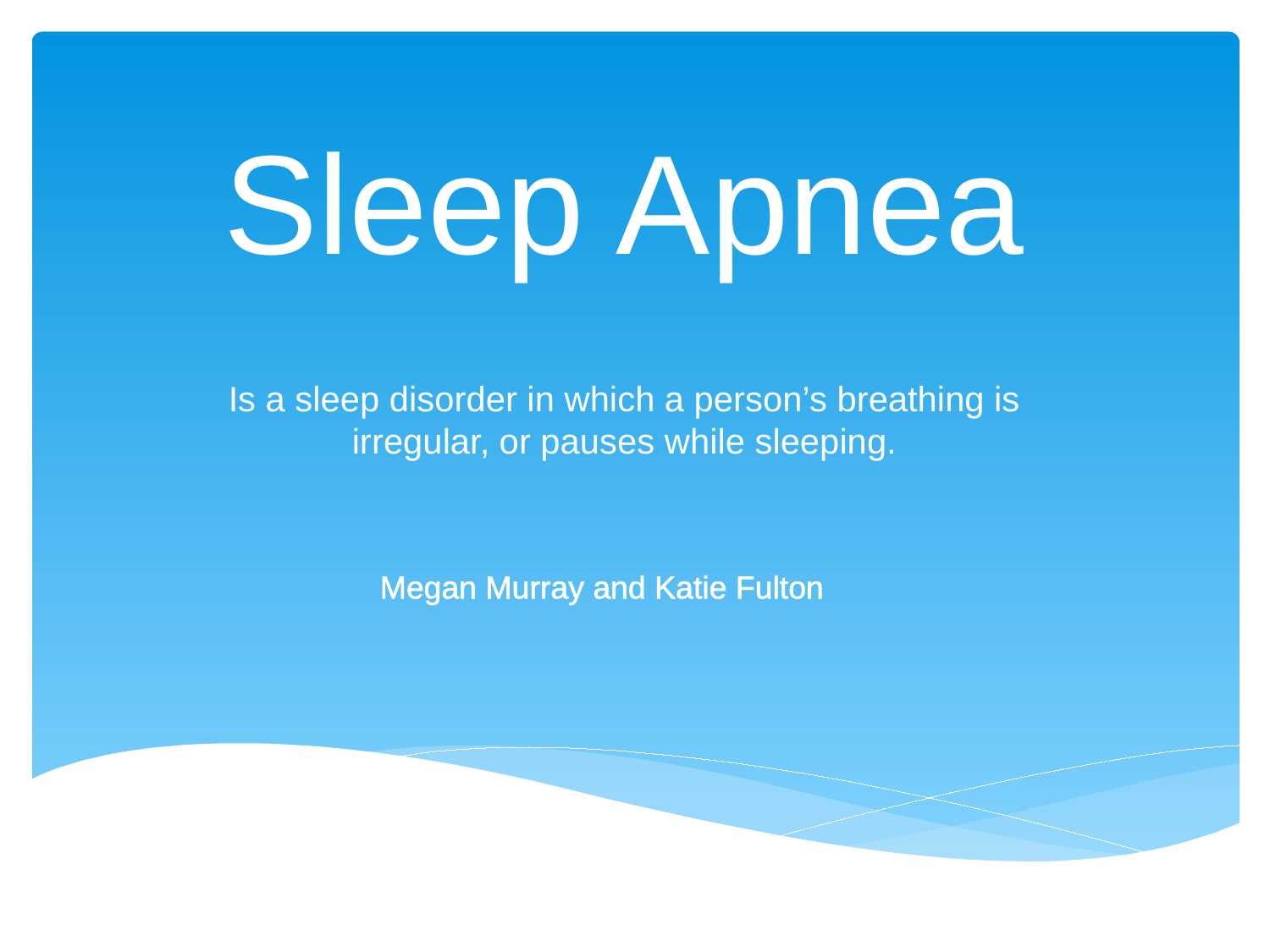

# Sleep Apnea
Is a sleep disorder in which a person’s breathing is irregular, or pauses while sleeping.
Megan Murray and Katie Fulton